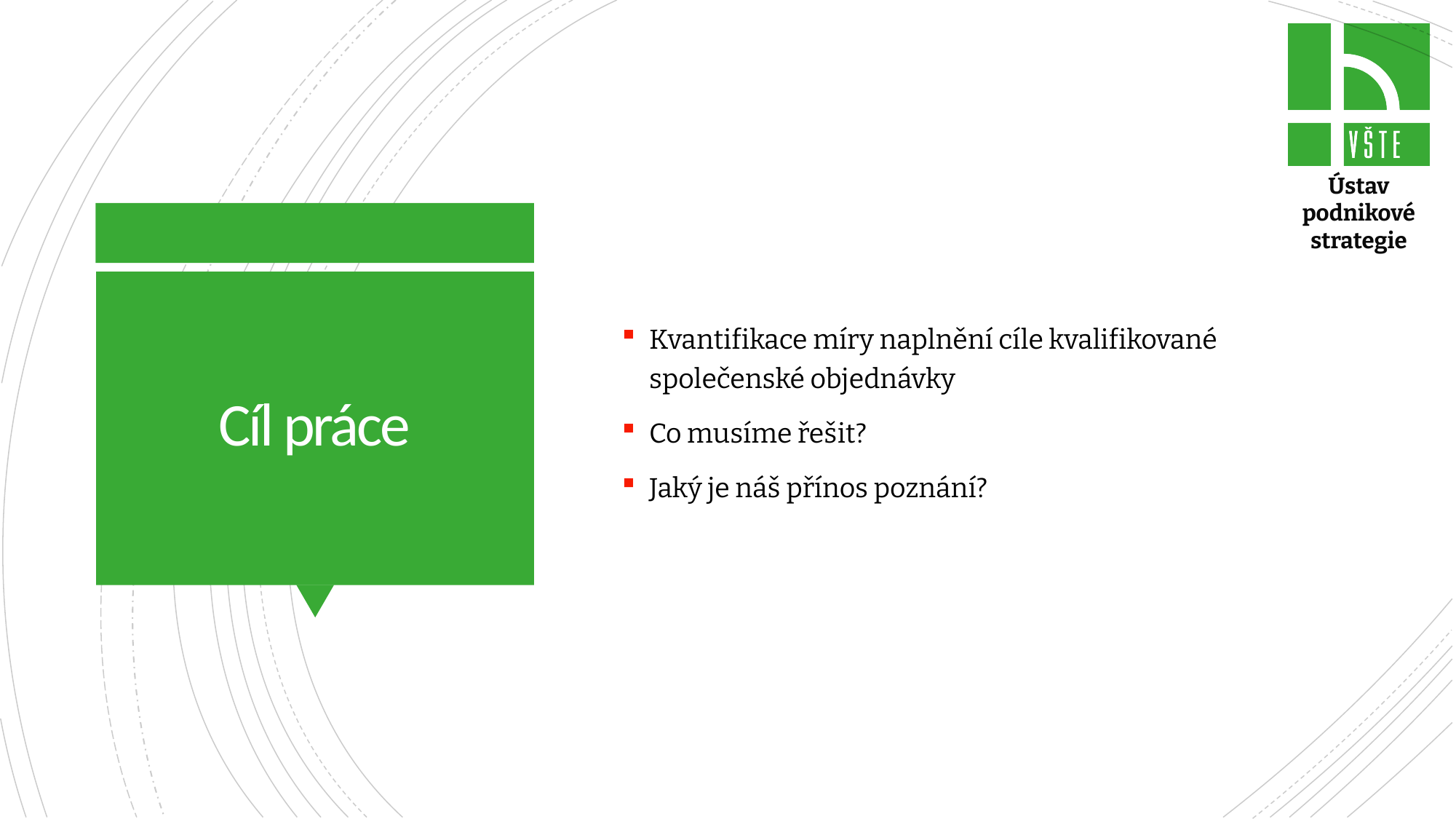

Kvantifikace míry naplnění cíle kvalifikované společenské objednávky
Co musíme řešit?
Jaký je náš přínos poznání?
# Cíl práce